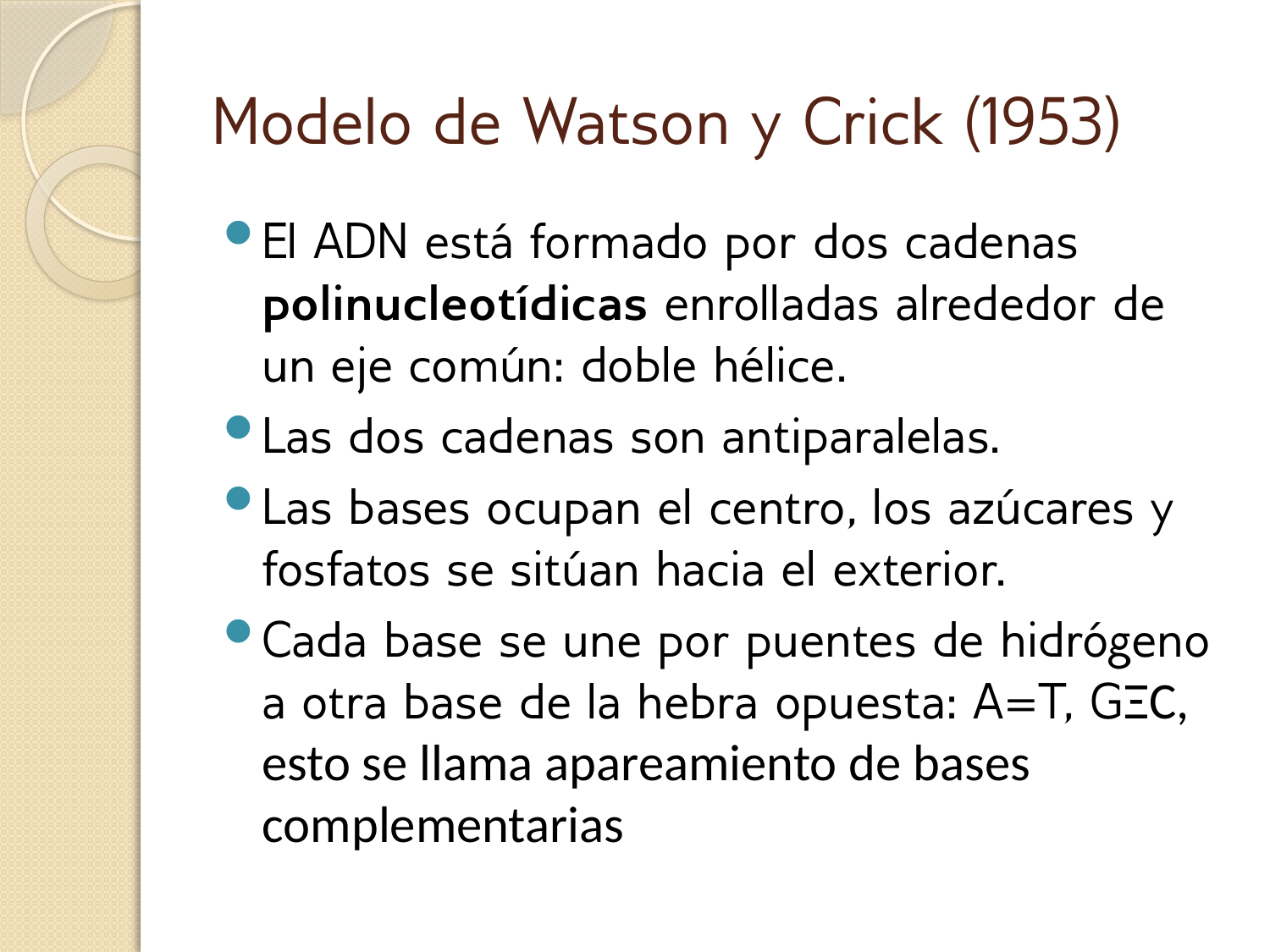

# Modelo de Watson y Crick (1953)
El ADN está formado por dos cadenas polinucleotídicas enrolladas alrededor de un eje común: doble hélice.
Las dos cadenas son antiparalelas.
Las bases ocupan el centro, los azúcares y fosfatos se sitúan hacia el exterior.
Cada base se une por puentes de hidrógeno a otra base de la hebra opuesta: A=T, GΞC, esto se llama apareamiento de bases complementarias